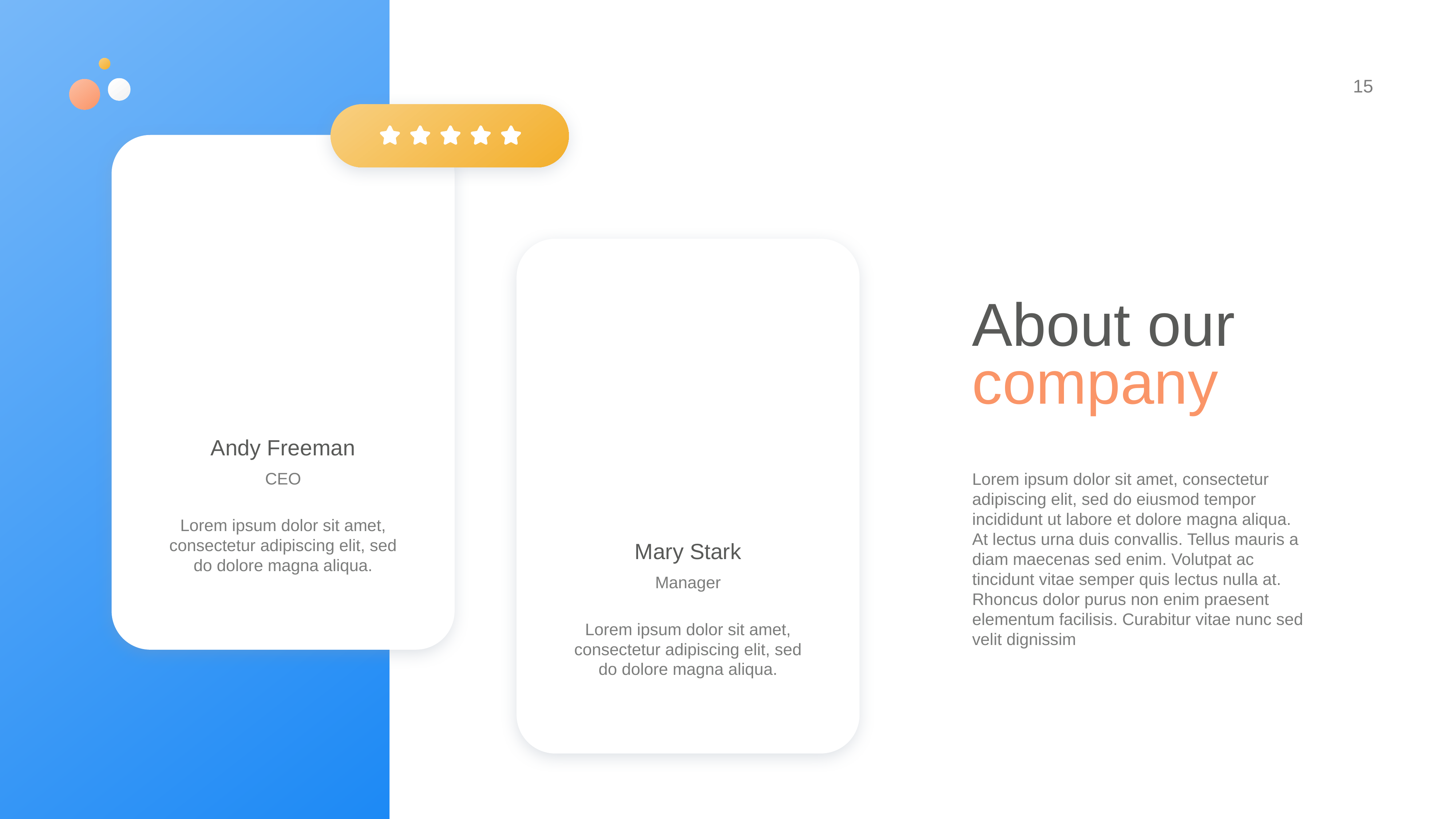

15

About our company
Andy Freeman
CEO
Lorem ipsum dolor sit amet, consectetur adipiscing elit, sed do eiusmod tempor incididunt ut labore et dolore magna aliqua. At lectus urna duis convallis. Tellus mauris a diam maecenas sed enim. Volutpat ac tincidunt vitae semper quis lectus nulla at. Rhoncus dolor purus non enim praesent elementum facilisis. Curabitur vitae nunc sed velit dignissim
Lorem ipsum dolor sit amet, consectetur adipiscing elit, sed do dolore magna aliqua.
Mary Stark
Manager
Lorem ipsum dolor sit amet, consectetur adipiscing elit, sed do dolore magna aliqua.